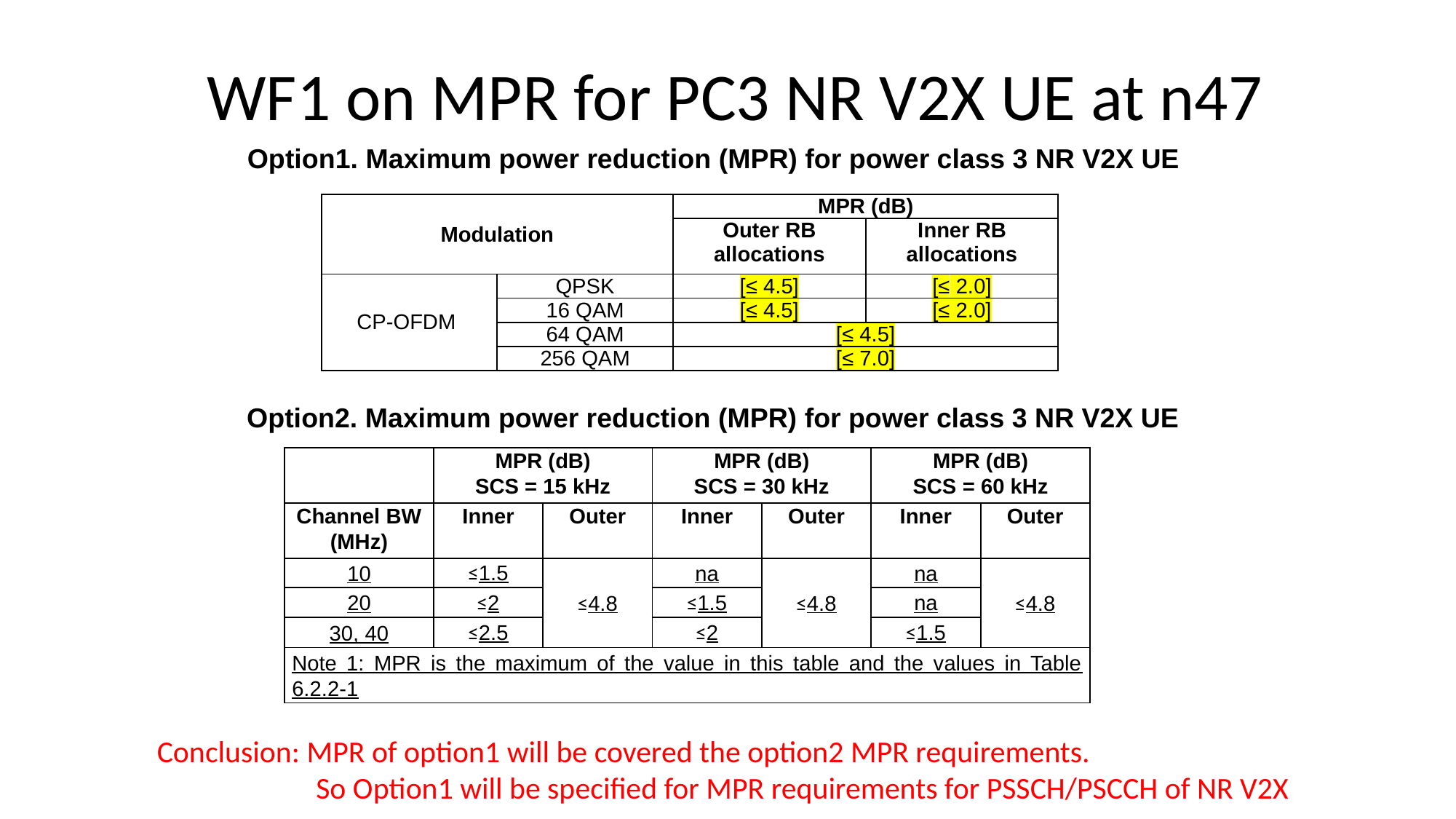

# WF1 on MPR for PC3 NR V2X UE at n47
Option1. Maximum power reduction (MPR) for power class 3 NR V2X UE

| Modulation |  | MPR (dB) |  |
| --- | --- | --- | --- |
|  |  | Outer RB allocations | Inner RB allocations |
| CP-OFDM | QPSK | [≤ 4.5] | [≤ 2.0] |
|  | 16 QAM | [≤ 4.5] | [≤ 2.0] |
|  | 64 QAM | [≤ 4.5] |  |
|  | 256 QAM | [≤ 7.0] |  |
Option2. Maximum power reduction (MPR) for power class 3 NR V2X UE

|  | MPR (dB) SCS = 15 kHz |  | MPR (dB) SCS = 30 kHz |  | MPR (dB) SCS = 60 kHz |  |
| --- | --- | --- | --- | --- | --- | --- |
| Channel BW (MHz) | Inner | Outer | Inner | Outer | Inner | Outer |
| 10 | ≤1.5 | ≤4.8 | na | ≤4.8 | na | ≤4.8 |
| 20 | ≤2 |  | ≤1.5 |  | na |  |
| 30, 40 | ≤2.5 |  | ≤2 |  | ≤1.5 |  |
| Note 1: MPR is the maximum of the value in this table and the values in Table 6.2.2-1 |  |  |  |  |  |  |
Conclusion: MPR of option1 will be covered the option2 MPR requirements.
                       So Option1 will be specified for MPR requirements for PSSCH/PSCCH of NR V2X